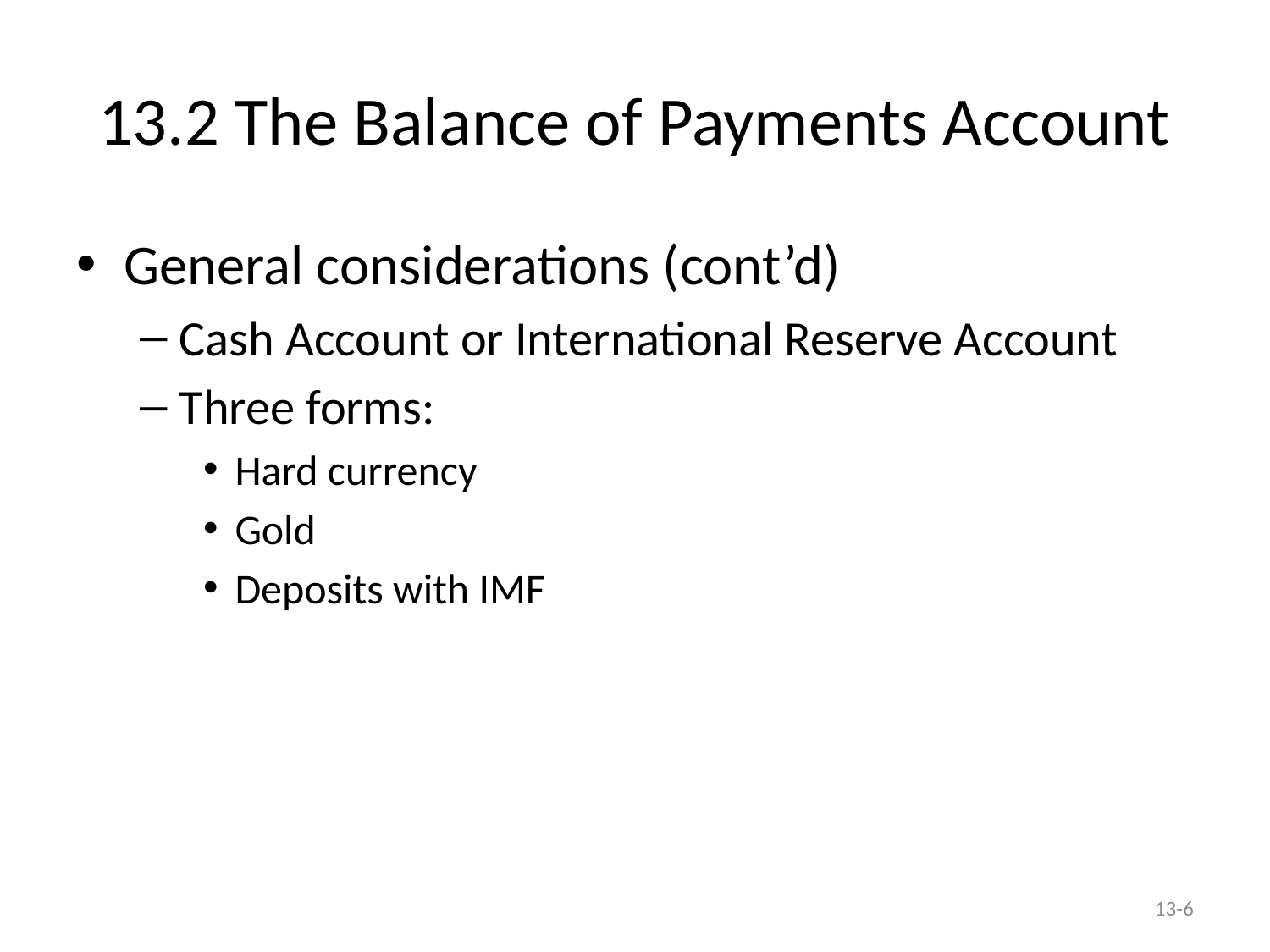

# 13.2 The Balance of Payments Account
General considerations (cont’d)
Cash Account or International Reserve Account
Three forms:
Hard currency
Gold
Deposits with IMF

13-6